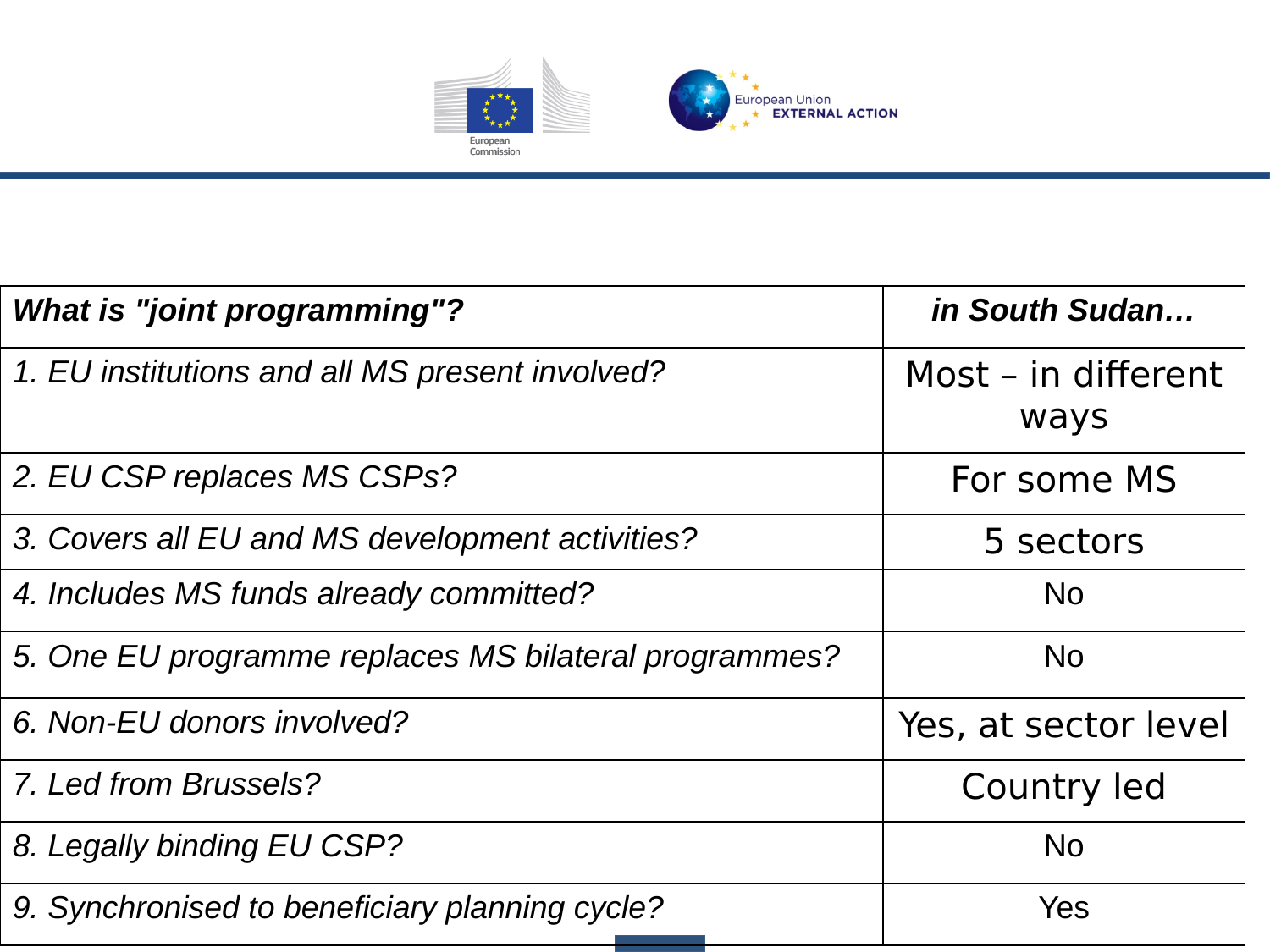

| What is "joint programming"? | in South Sudan… |
| --- | --- |
| 1. EU institutions and all MS present involved? | Most – in different ways |
| 2. EU CSP replaces MS CSPs? | For some MS |
| 3. Covers all EU and MS development activities? | 5 sectors |
| 4. Includes MS funds already committed? | No |
| 5. One EU programme replaces MS bilateral programmes? | No |
| 6. Non-EU donors involved? | Yes, at sector level |
| 7. Led from Brussels? | Country led |
| 8. Legally binding EU CSP? | No |
| 9. Synchronised to beneficiary planning cycle? | Yes |